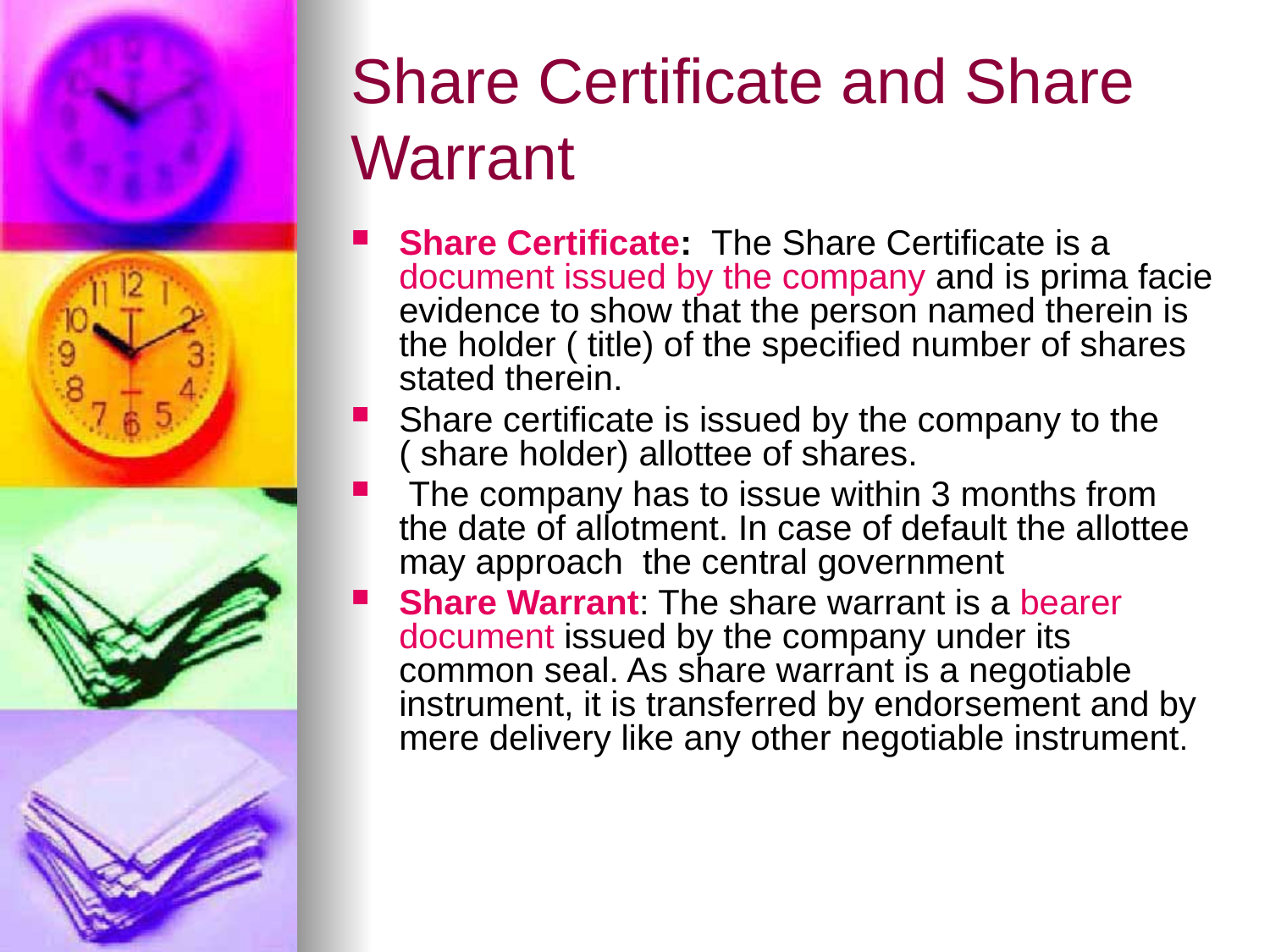

# Share Certificate and Share Warrant
Share Certificate:  The Share Certificate is a document issued by the company and is prima facie evidence to show that the person named therein is the holder ( title) of the specified number of shares stated therein.
Share certificate is issued by the company to the ( share holder) allottee of shares.
 The company has to issue within 3 months from the date of allotment. In case of default the allottee may approach  the central government
Share Warrant: The share warrant is a bearer document issued by the company under its common seal. As share warrant is a negotiable instrument, it is transferred by endorsement and by mere delivery like any other negotiable instrument.